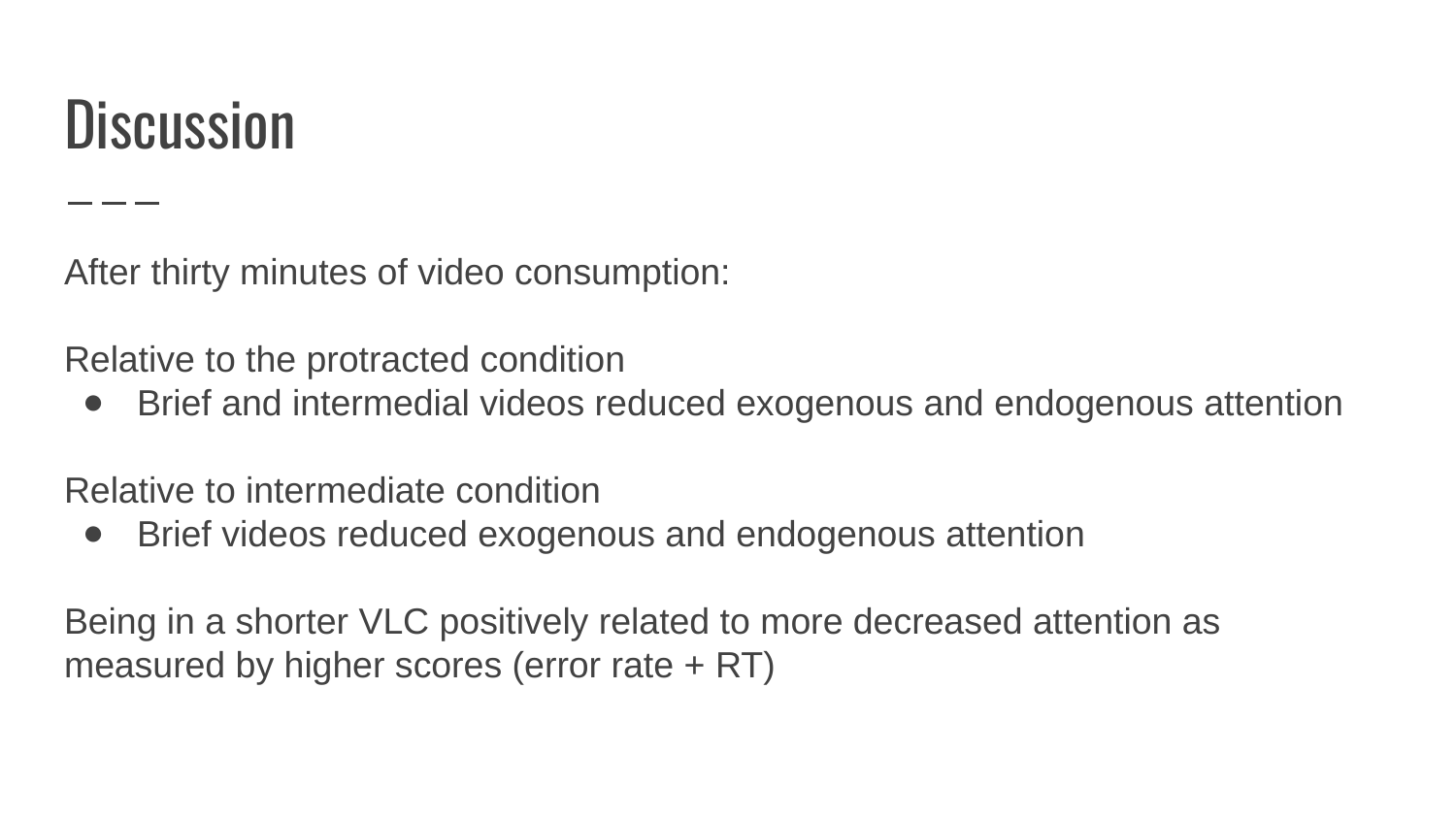

# Discussion
After thirty minutes of video consumption:

Relative to the protracted condition
Brief and intermedial videos reduced exogenous and endogenous attention

Relative to intermediate condition
Brief videos reduced exogenous and endogenous attention

Being in a shorter VLC positively related to more decreased attention as measured by higher scores (error rate + RT)